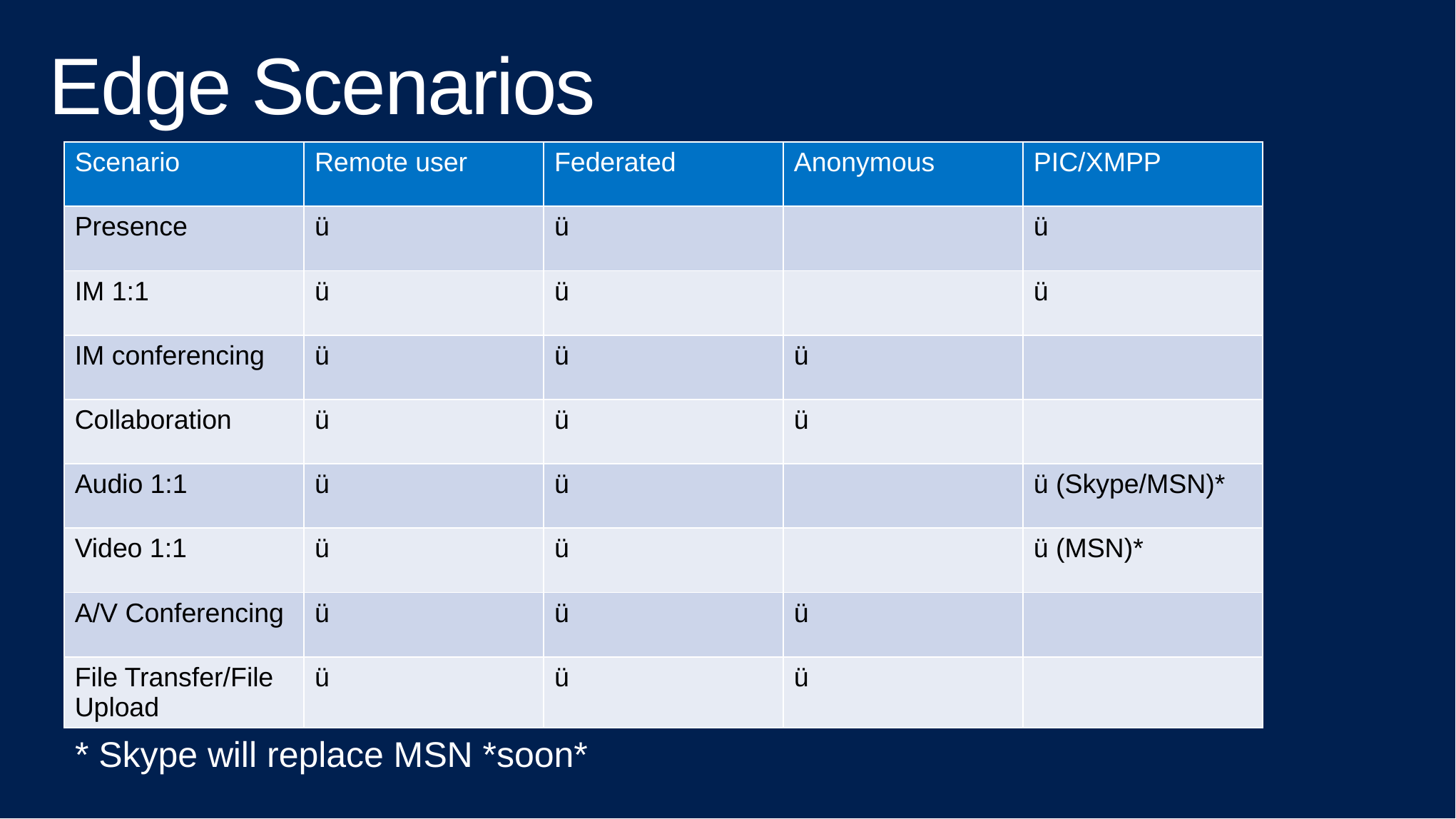

# Edge Scenarios
| Scenario | Remote user | Federated | Anonymous | PIC/XMPP |
| --- | --- | --- | --- | --- |
| Presence | ü | ü |  | ü |
| IM 1:1 | ü | ü |  | ü |
| IM conferencing | ü | ü | ü |  |
| Collaboration | ü | ü | ü |  |
| Audio 1:1 | ü | ü |  | ü (Skype/MSN)\* |
| Video 1:1 | ü | ü |  | ü (MSN)\* |
| A/V Conferencing | ü | ü | ü |  |
| File Transfer/File Upload | ü | ü | ü |  |
* Skype will replace MSN *soon*